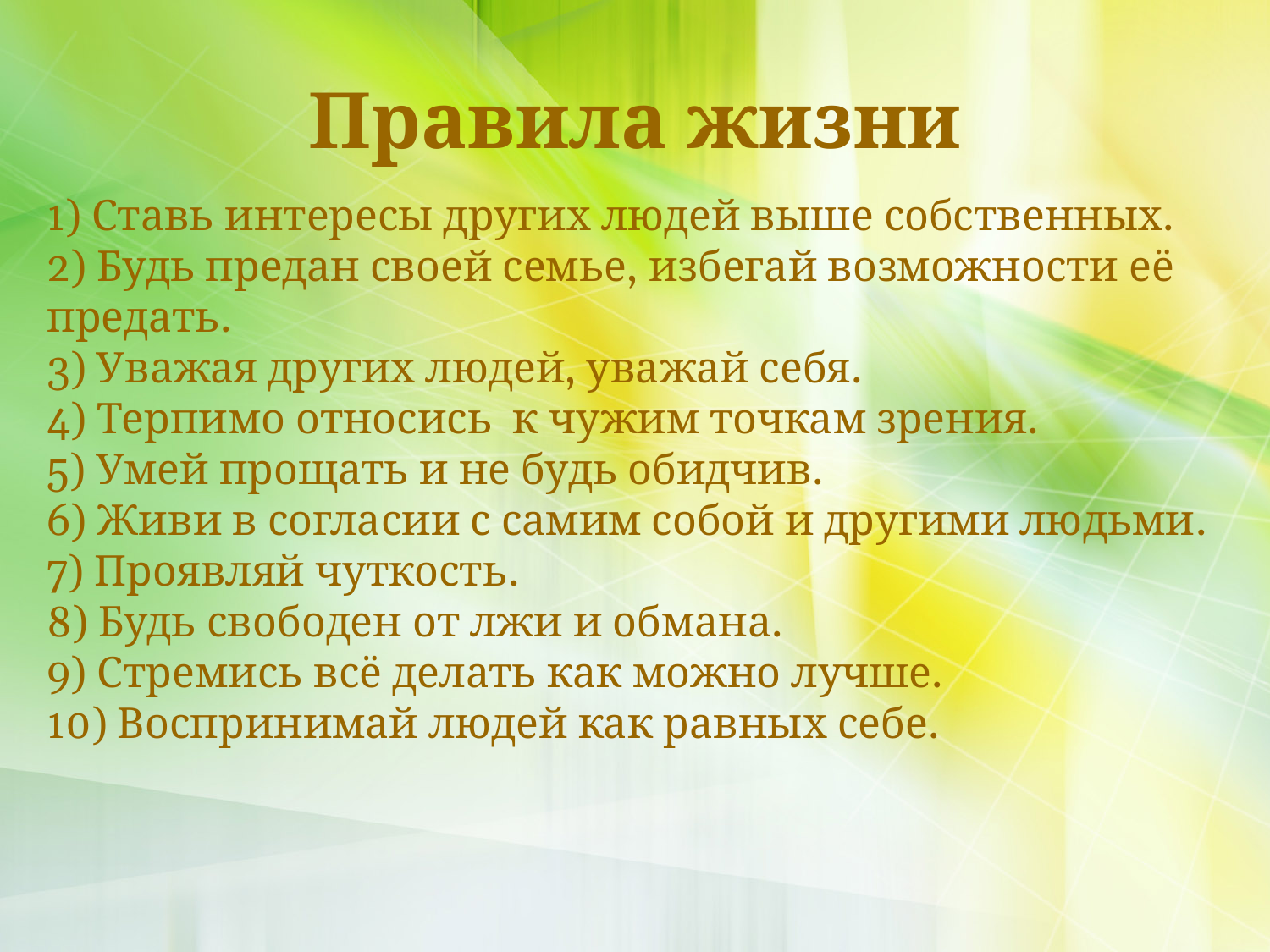

# Правила жизни
1) Ставь интересы других людей выше собственных.
2) Будь предан своей семье, избегай возможности её предать.
3) Уважая других людей, уважай себя.
4) Терпимо относись  к чужим точкам зрения.
5) Умей прощать и не будь обидчив.
6) Живи в согласии с самим собой и другими людьми.
7) Проявляй чуткость.
8) Будь свободен от лжи и обмана.
9) Стремись всё делать как можно лучше.
10) Воспринимай людей как равных себе.